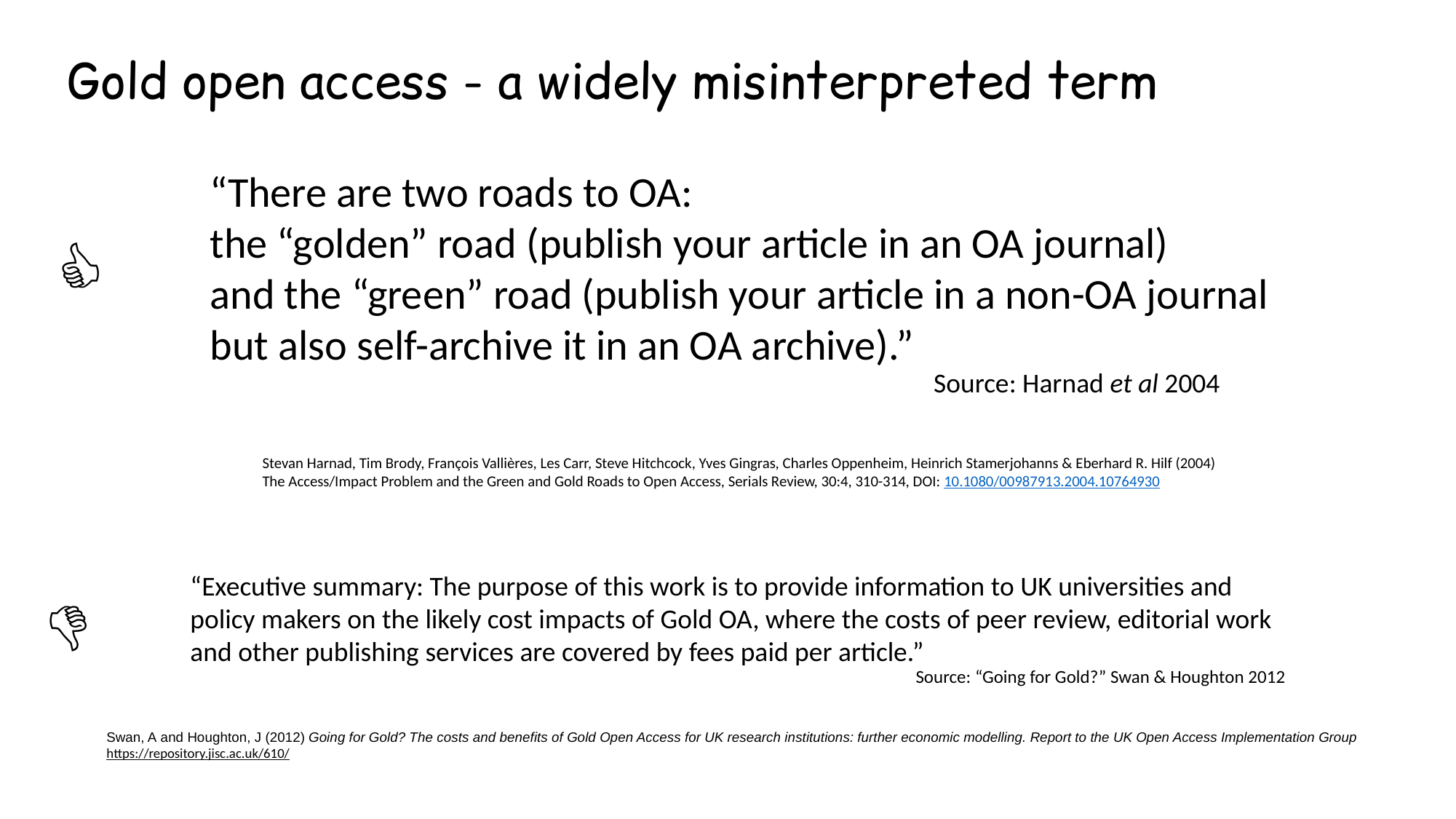

Gold open access - a widely misinterpreted term
“There are two roads to OA:
the “golden” road (publish your article in an OA journal)
and the “green” road (publish your article in a non-OA journal but also self-archive it in an OA archive).”
👍
Source: Harnad et al 2004

Stevan Harnad, Tim Brody, François Vallières, Les Carr, Steve Hitchcock, Yves Gingras, Charles Oppenheim, Heinrich Stamerjohanns & Eberhard R. Hilf (2004) The Access/Impact Problem and the Green and Gold Roads to Open Access, Serials Review, 30:4, 310-314, DOI: 10.1080/00987913.2004.10764930
“Executive summary: The purpose of this work is to provide information to UK universities and policy makers on the likely cost impacts of Gold OA, where the costs of peer review, editorial work and other publishing services are covered by fees paid per article.”

👎
Source: “Going for Gold?” Swan & Houghton 2012
Swan, A and Houghton, J (2012) Going for Gold? The costs and benefits of Gold Open Access for UK research institutions: further economic modelling. Report to the UK Open Access Implementation Group
https://repository.jisc.ac.uk/610/